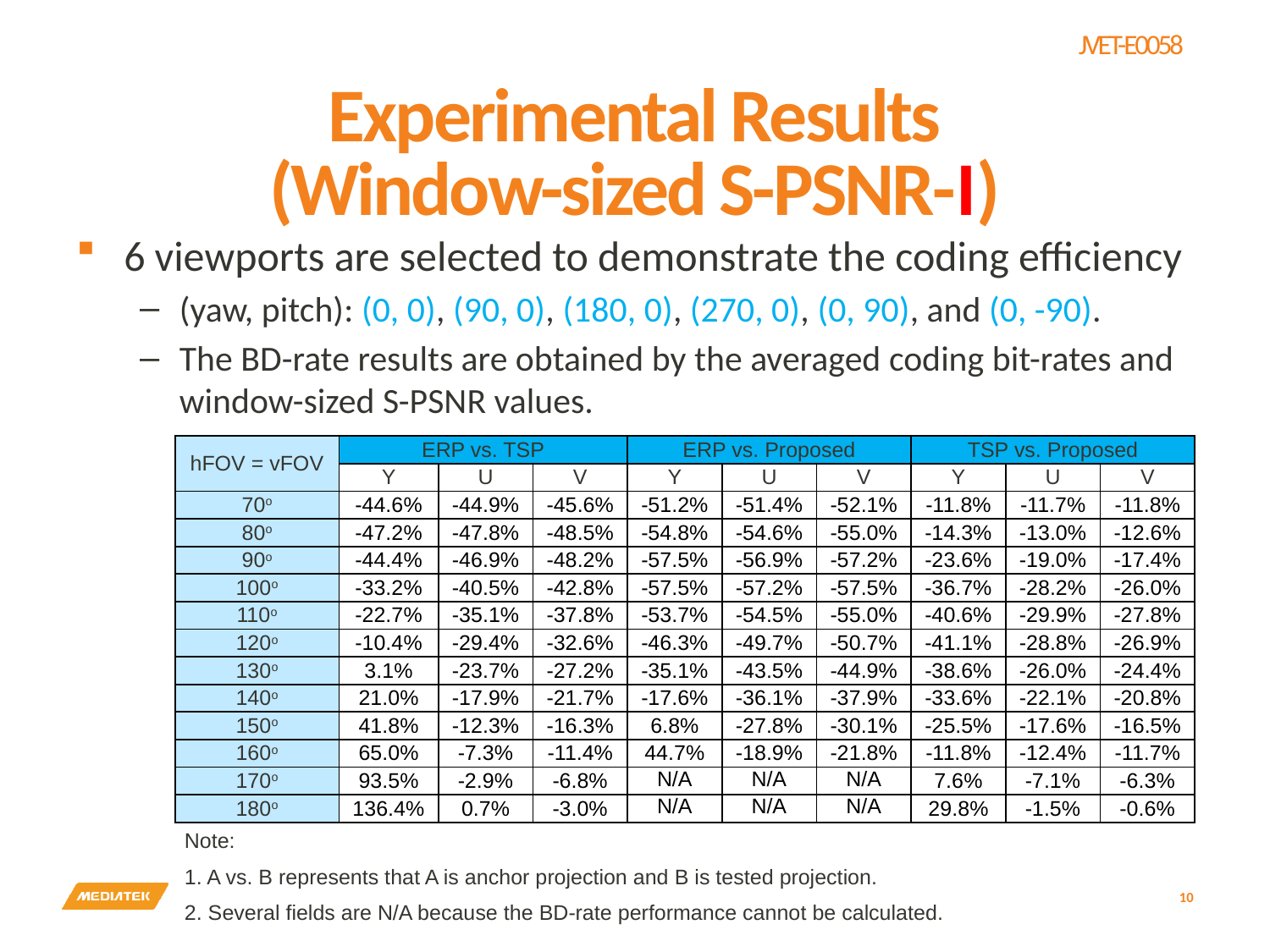

# Experimental Results (Window-sized S-PSNR-I)
6 viewports are selected to demonstrate the coding efficiency
(yaw, pitch): (0, 0), (90, 0), (180, 0), (270, 0), (0, 90), and (0, -90).
The BD-rate results are obtained by the averaged coding bit-rates and window-sized S-PSNR values.
| hFOV = vFOV | ERP vs. TSP |  |  | ERP vs. Proposed |  |  | TSP vs. Proposed |  |  |
| --- | --- | --- | --- | --- | --- | --- | --- | --- | --- |
|  | Y | U | V | Y | U | V | Y | U | V |
| 70o | -44.6% | -44.9% | -45.6% | -51.2% | -51.4% | -52.1% | -11.8% | -11.7% | -11.8% |
| 80o | -47.2% | -47.8% | -48.5% | -54.8% | -54.6% | -55.0% | -14.3% | -13.0% | -12.6% |
| 90o | -44.4% | -46.9% | -48.2% | -57.5% | -56.9% | -57.2% | -23.6% | -19.0% | -17.4% |
| 100o | -33.2% | -40.5% | -42.8% | -57.5% | -57.2% | -57.5% | -36.7% | -28.2% | -26.0% |
| 110o | -22.7% | -35.1% | -37.8% | -53.7% | -54.5% | -55.0% | -40.6% | -29.9% | -27.8% |
| 120o | -10.4% | -29.4% | -32.6% | -46.3% | -49.7% | -50.7% | -41.1% | -28.8% | -26.9% |
| 130o | 3.1% | -23.7% | -27.2% | -35.1% | -43.5% | -44.9% | -38.6% | -26.0% | -24.4% |
| 140o | 21.0% | -17.9% | -21.7% | -17.6% | -36.1% | -37.9% | -33.6% | -22.1% | -20.8% |
| 150o | 41.8% | -12.3% | -16.3% | 6.8% | -27.8% | -30.1% | -25.5% | -17.6% | -16.5% |
| 160o | 65.0% | -7.3% | -11.4% | 44.7% | -18.9% | -21.8% | -11.8% | -12.4% | -11.7% |
| 170o | 93.5% | -2.9% | -6.8% | N/A | N/A | N/A | 7.6% | -7.1% | -6.3% |
| 180o | 136.4% | 0.7% | -3.0% | N/A | N/A | N/A | 29.8% | -1.5% | -0.6% |
| Note: 1. A vs. B represents that A is anchor projection and B is tested projection. 2. Several fields are N/A because the BD-rate performance cannot be calculated. |  |  |  |  |  |  |  |  |  |
10